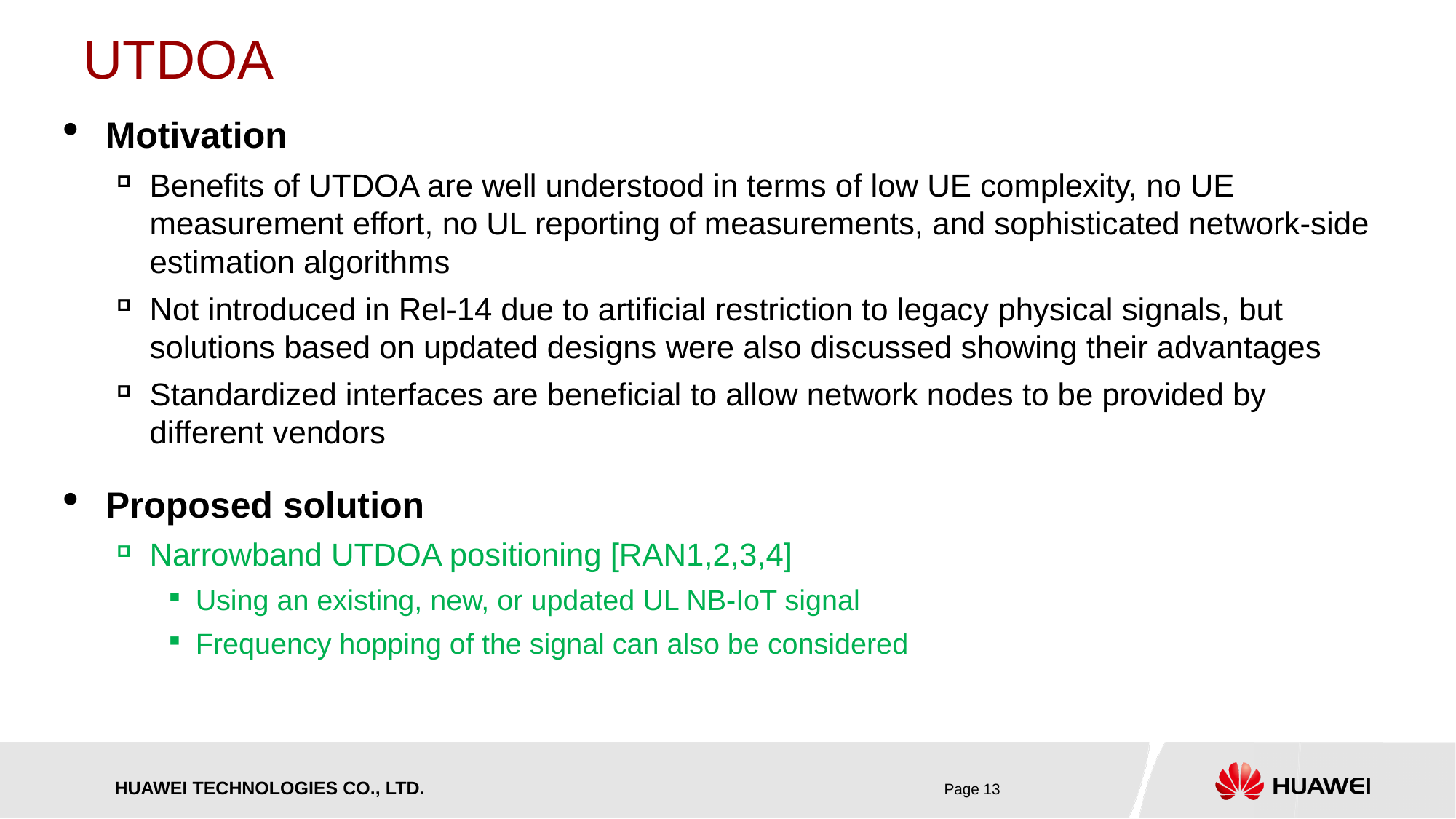

# UTDOA
Motivation
Benefits of UTDOA are well understood in terms of low UE complexity, no UE measurement effort, no UL reporting of measurements, and sophisticated network-side estimation algorithms
Not introduced in Rel-14 due to artificial restriction to legacy physical signals, but solutions based on updated designs were also discussed showing their advantages
Standardized interfaces are beneficial to allow network nodes to be provided by different vendors
Proposed solution
Narrowband UTDOA positioning [RAN1,2,3,4]
Using an existing, new, or updated UL NB-IoT signal
Frequency hopping of the signal can also be considered